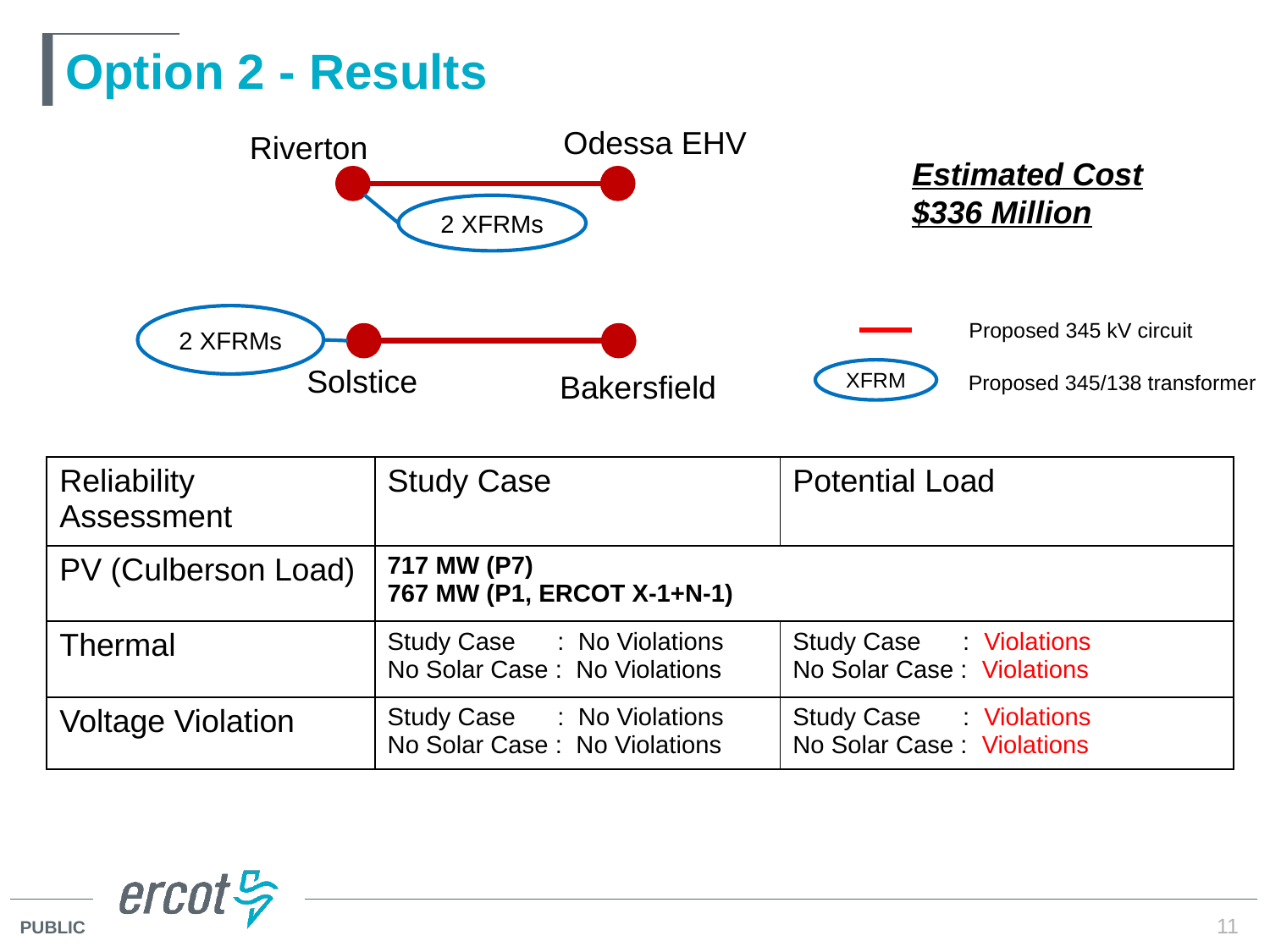

# Option 2 - Results
Odessa EHV
Riverton
Estimated Cost $336 Million

2 XFRMs
2 XFRMs
Proposed 345 kV circuit

Solstice
XFRM
Bakersfield
Proposed 345/138 transformer
| Reliability Assessment | Study Case | Potential Load |
| --- | --- | --- |
| PV (Culberson Load) | 717 MW (P7) 767 MW (P1, ERCOT X-1+N-1) |  |
| Thermal | Study Case : No Violations No Solar Case : No Violations | Study Case : Violations No Solar Case : Violations |
| Voltage Violation | Study Case : No Violations No Solar Case : No Violations | Study Case : Violations No Solar Case : Violations |
11